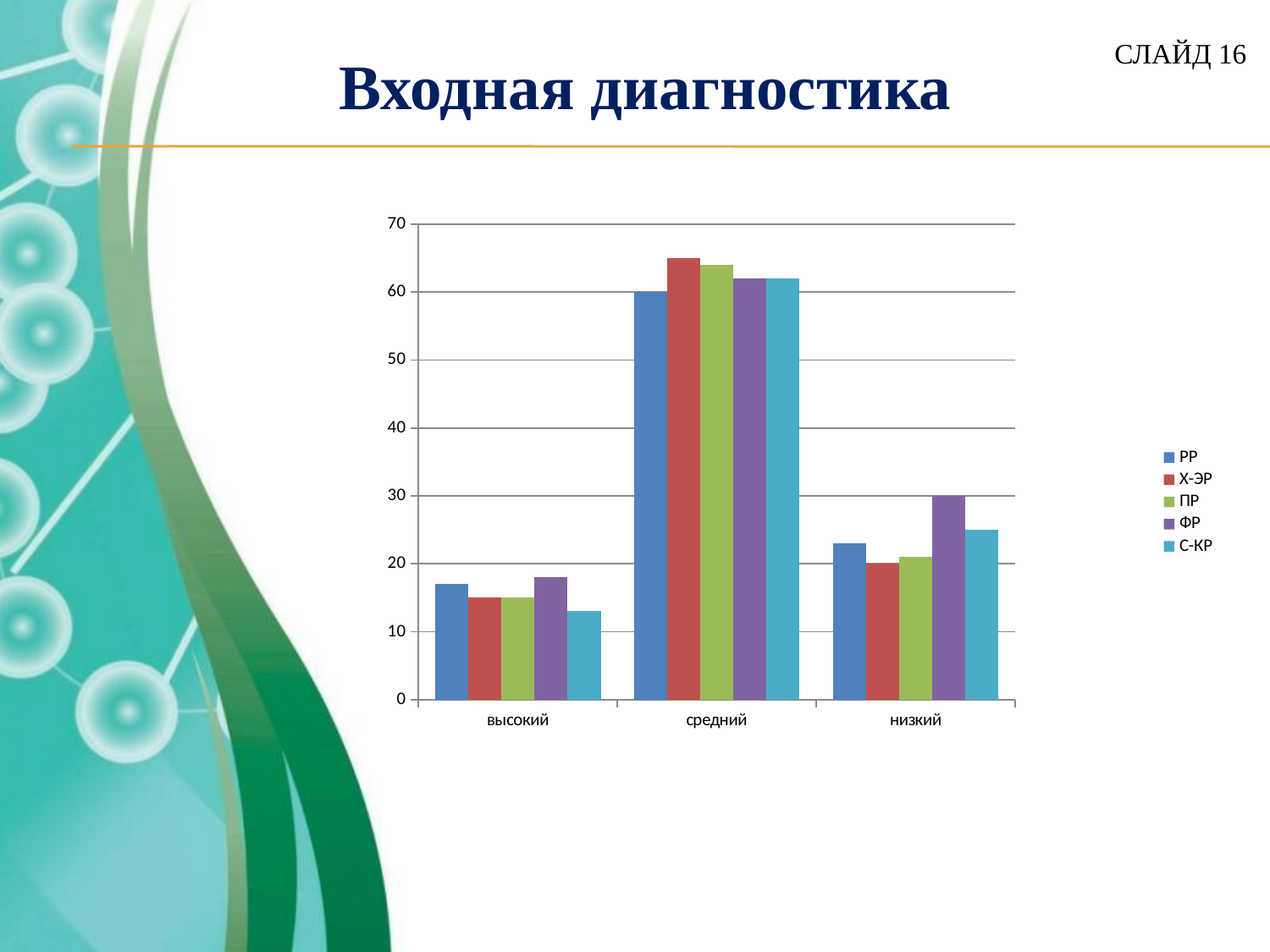

# Входная диагностика
СЛАЙД 16

### Chart

| Category | РР | Х-ЭР | ПР | ФР | С-КР |
|---|---|---|---|---|---|
| высокий | 17.0 | 15.0 | 15.0 | 18.0 | 13.0 |
| средний | 60.0 | 65.0 | 64.0 | 62.0 | 62.0 |
| низкий | 23.0 | 20.0 | 21.0 | 30.0 | 25.0 |